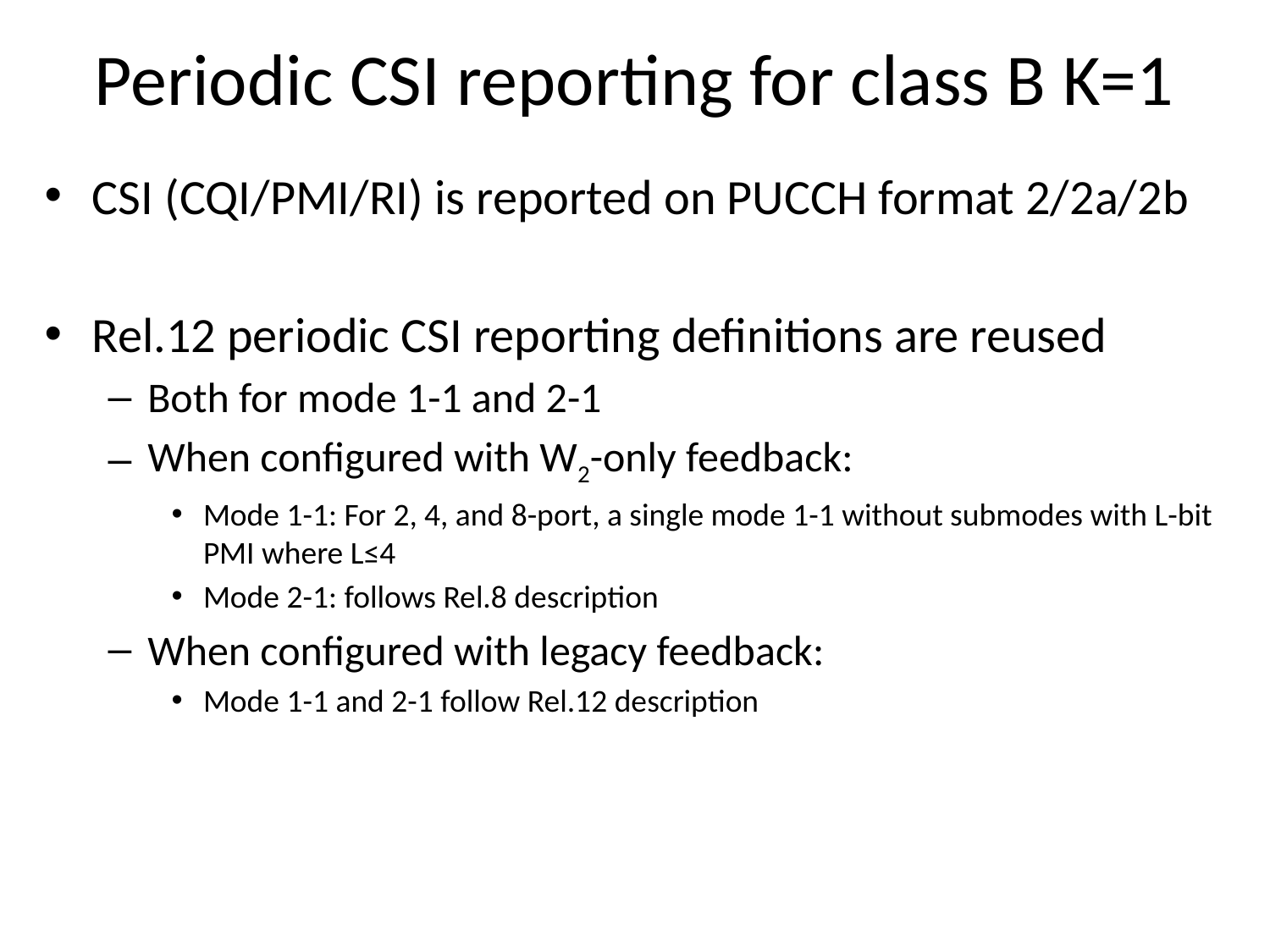

# Periodic CSI reporting for class B K=1
CSI (CQI/PMI/RI) is reported on PUCCH format 2/2a/2b

Rel.12 periodic CSI reporting definitions are reused
Both for mode 1-1 and 2-1
When configured with W2-only feedback:
Mode 1-1: For 2, 4, and 8-port, a single mode 1-1 without submodes with L-bit PMI where L≤4
Mode 2-1: follows Rel.8 description
When configured with legacy feedback:
Mode 1-1 and 2-1 follow Rel.12 description